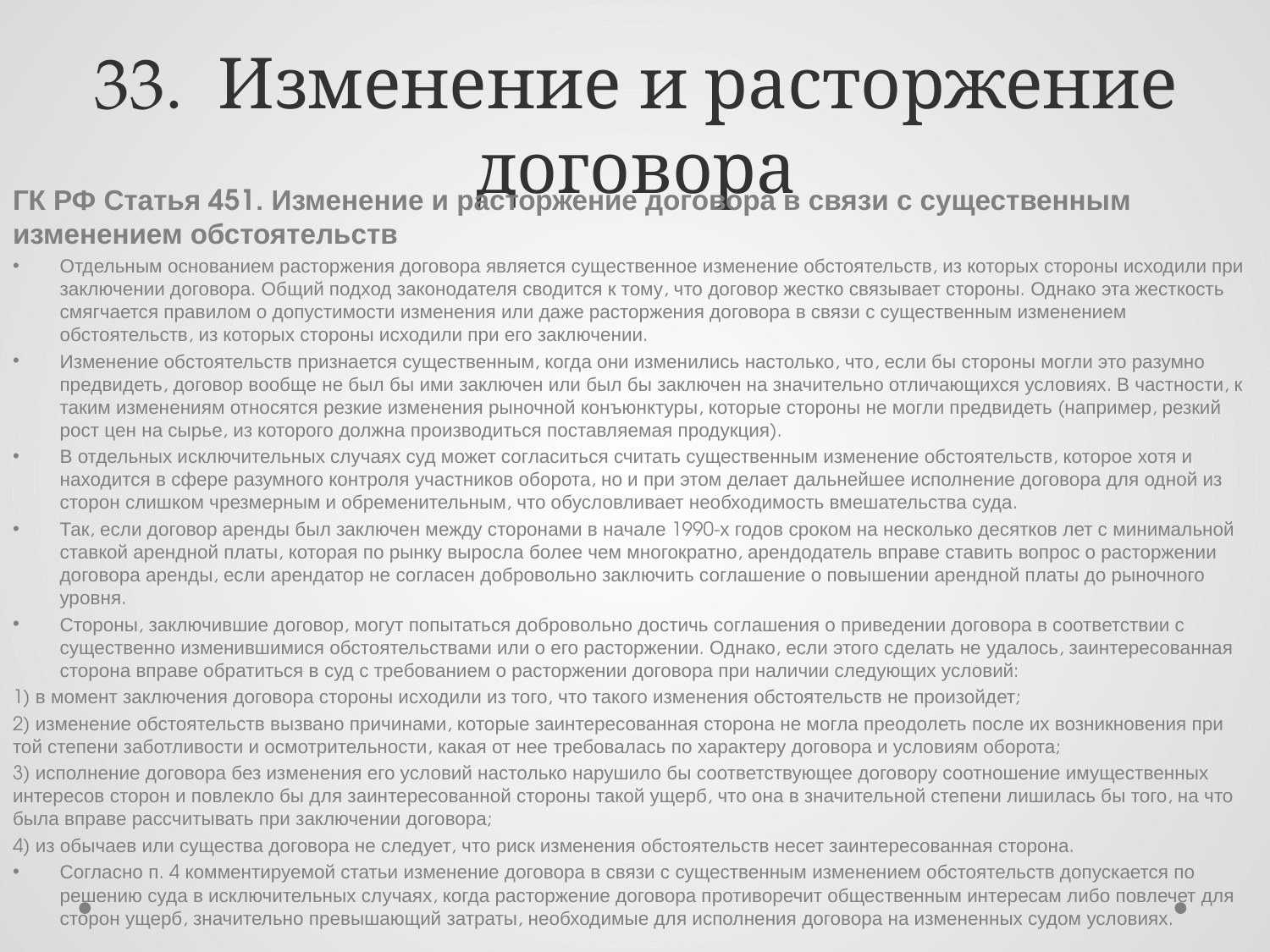

# 33.  Изменение и расторжение договора
ГК РФ Статья 451. Изменение и расторжение договора в связи с существенным изменением обстоятельств
Отдельным основанием расторжения договора является существенное изменение обстоятельств, из которых стороны исходили при заключении договора. Общий подход законодателя сводится к тому, что договор жестко связывает стороны. Однако эта жесткость смягчается правилом о допустимости изменения или даже расторжения договора в связи с существенным изменением обстоятельств, из которых стороны исходили при его заключении.
Изменение обстоятельств признается существенным, когда они изменились настолько, что, если бы стороны могли это разумно предвидеть, договор вообще не был бы ими заключен или был бы заключен на значительно отличающихся условиях. В частности, к таким изменениям относятся резкие изменения рыночной конъюнктуры, которые стороны не могли предвидеть (например, резкий рост цен на сырье, из которого должна производиться поставляемая продукция).
В отдельных исключительных случаях суд может согласиться считать существенным изменение обстоятельств, которое хотя и находится в сфере разумного контроля участников оборота, но и при этом делает дальнейшее исполнение договора для одной из сторон слишком чрезмерным и обременительным, что обусловливает необходимость вмешательства суда.
Так, если договор аренды был заключен между сторонами в начале 1990-х годов сроком на несколько десятков лет с минимальной ставкой арендной платы, которая по рынку выросла более чем многократно, арендодатель вправе ставить вопрос о расторжении договора аренды, если арендатор не согласен добровольно заключить соглашение о повышении арендной платы до рыночного уровня.
Стороны, заключившие договор, могут попытаться добровольно достичь соглашения о приведении договора в соответствии с существенно изменившимися обстоятельствами или о его расторжении. Однако, если этого сделать не удалось, заинтересованная сторона вправе обратиться в суд с требованием о расторжении договора при наличии следующих условий:
1) в момент заключения договора стороны исходили из того, что такого изменения обстоятельств не произойдет;
2) изменение обстоятельств вызвано причинами, которые заинтересованная сторона не могла преодолеть после их возникновения при той степени заботливости и осмотрительности, какая от нее требовалась по характеру договора и условиям оборота;
3) исполнение договора без изменения его условий настолько нарушило бы соответствующее договору соотношение имущественных интересов сторон и повлекло бы для заинтересованной стороны такой ущерб, что она в значительной степени лишилась бы того, на что была вправе рассчитывать при заключении договора;
4) из обычаев или существа договора не следует, что риск изменения обстоятельств несет заинтересованная сторона.
Согласно п. 4 комментируемой статьи изменение договора в связи с существенным изменением обстоятельств допускается по решению суда в исключительных случаях, когда расторжение договора противоречит общественным интересам либо повлечет для сторон ущерб, значительно превышающий затраты, необходимые для исполнения договора на измененных судом условиях.